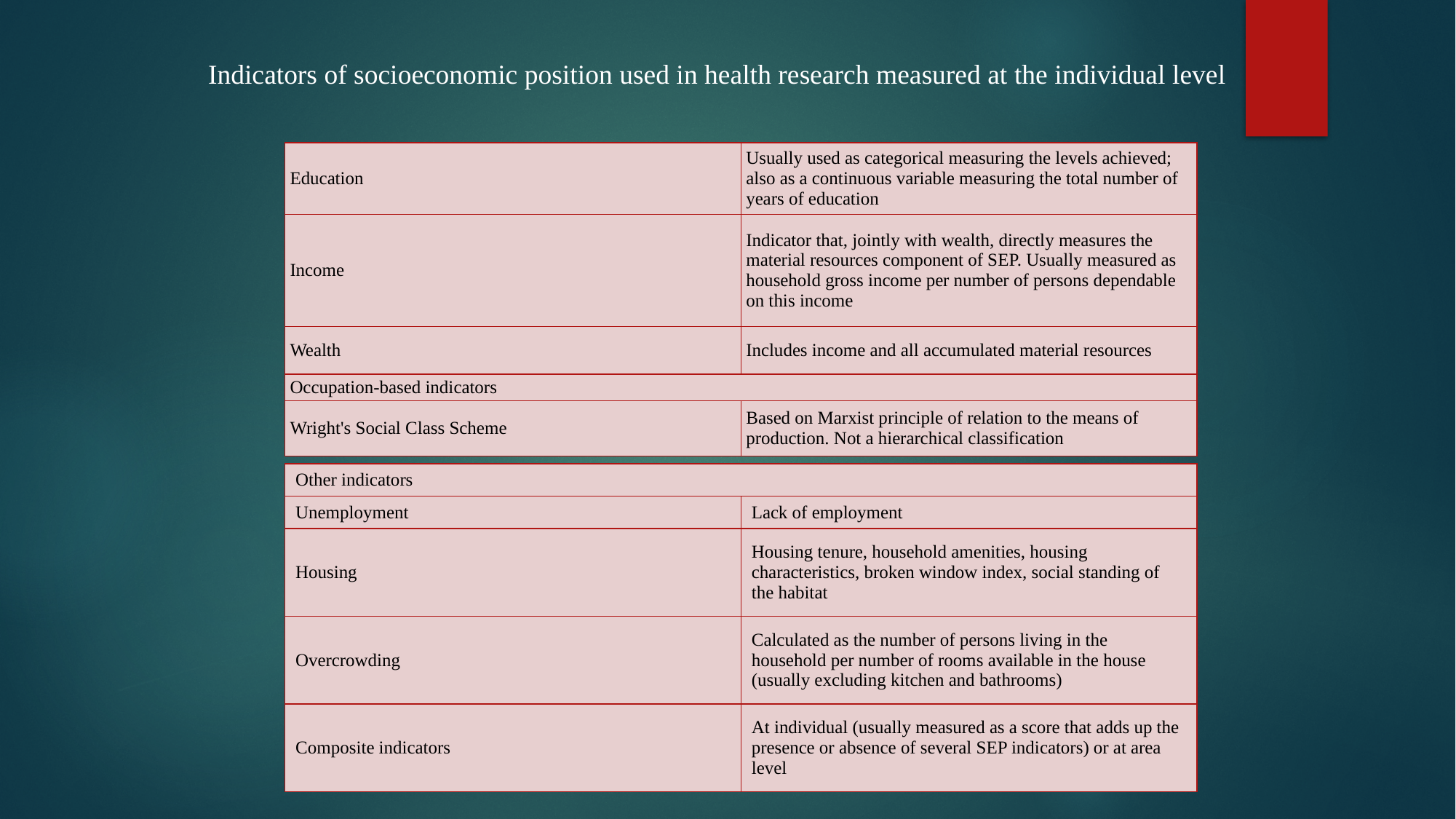

Indicators of socioeconomic position used in health research measured at the individual level

| Education | Usually used as categorical measuring the levels achieved; also as a continuous variable measuring the total number of years of education |
| --- | --- |
| Income | Indicator that, jointly with wealth, directly measures the material resources component of SEP. Usually measured as household gross income per number of persons dependable on this income |
| Wealth | Includes income and all accumulated material resources |
| Occupation-based indicators |  |
| Wright's Social Class Scheme | Based on Marxist principle of relation to the means of production. Not a hierarchical classification |
| Other indicators |  |
| --- | --- |
| Unemployment | Lack of employment |
| Housing | Housing tenure, household amenities, housing characteristics, broken window index, social standing of the habitat |
| Overcrowding | Calculated as the number of persons living in the household per number of rooms available in the house (usually excluding kitchen and bathrooms) |
| Composite indicators | At individual (usually measured as a score that adds up the presence or absence of several SEP indicators) or at area level |